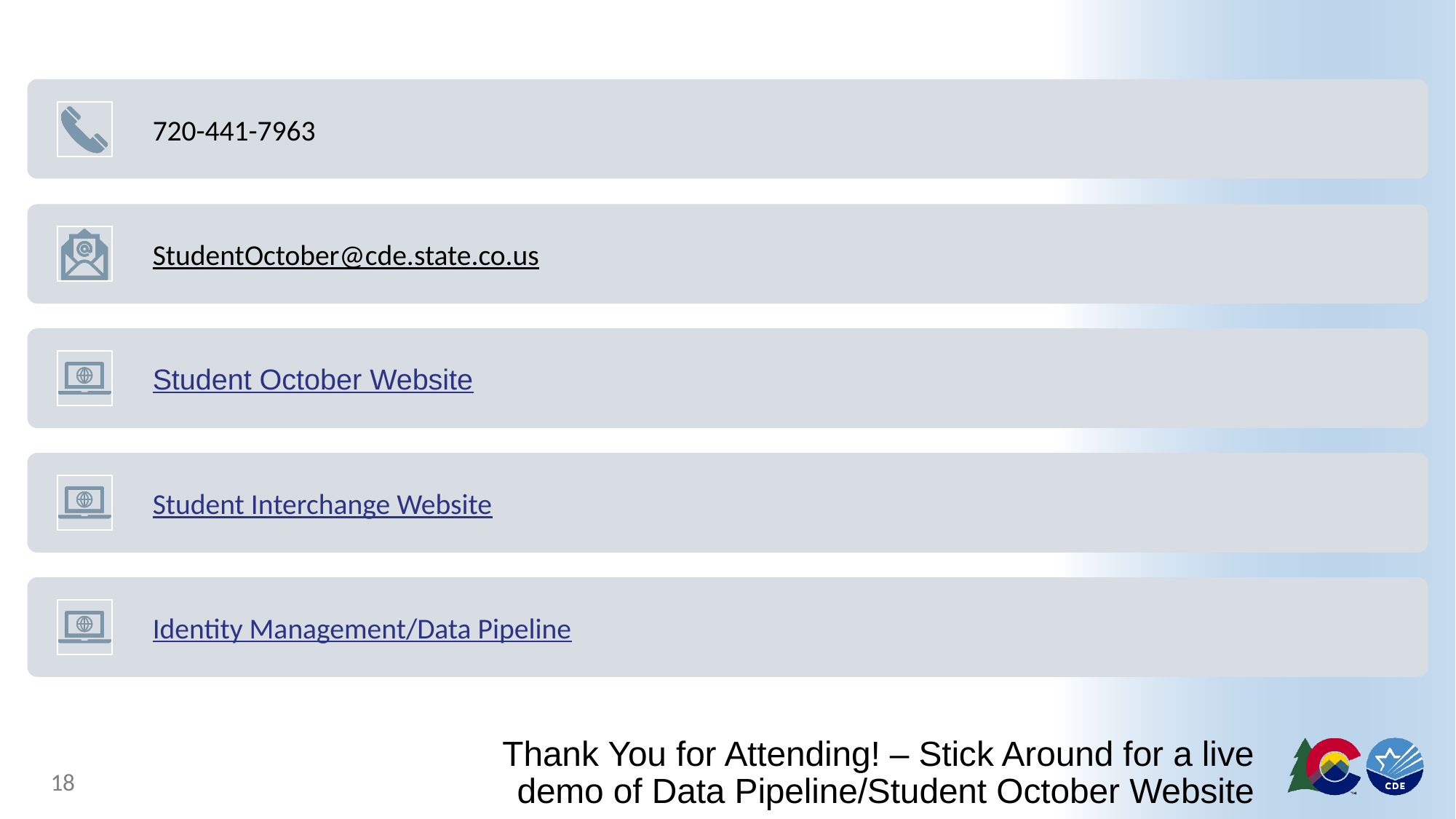

720-441-7963
StudentOctober@cde.state.co.us
Student October Website
Student Interchange Website
Identity Management/Data Pipeline
# Thank You for Attending! – Stick Around for a live demo of Data Pipeline/Student October Website
18